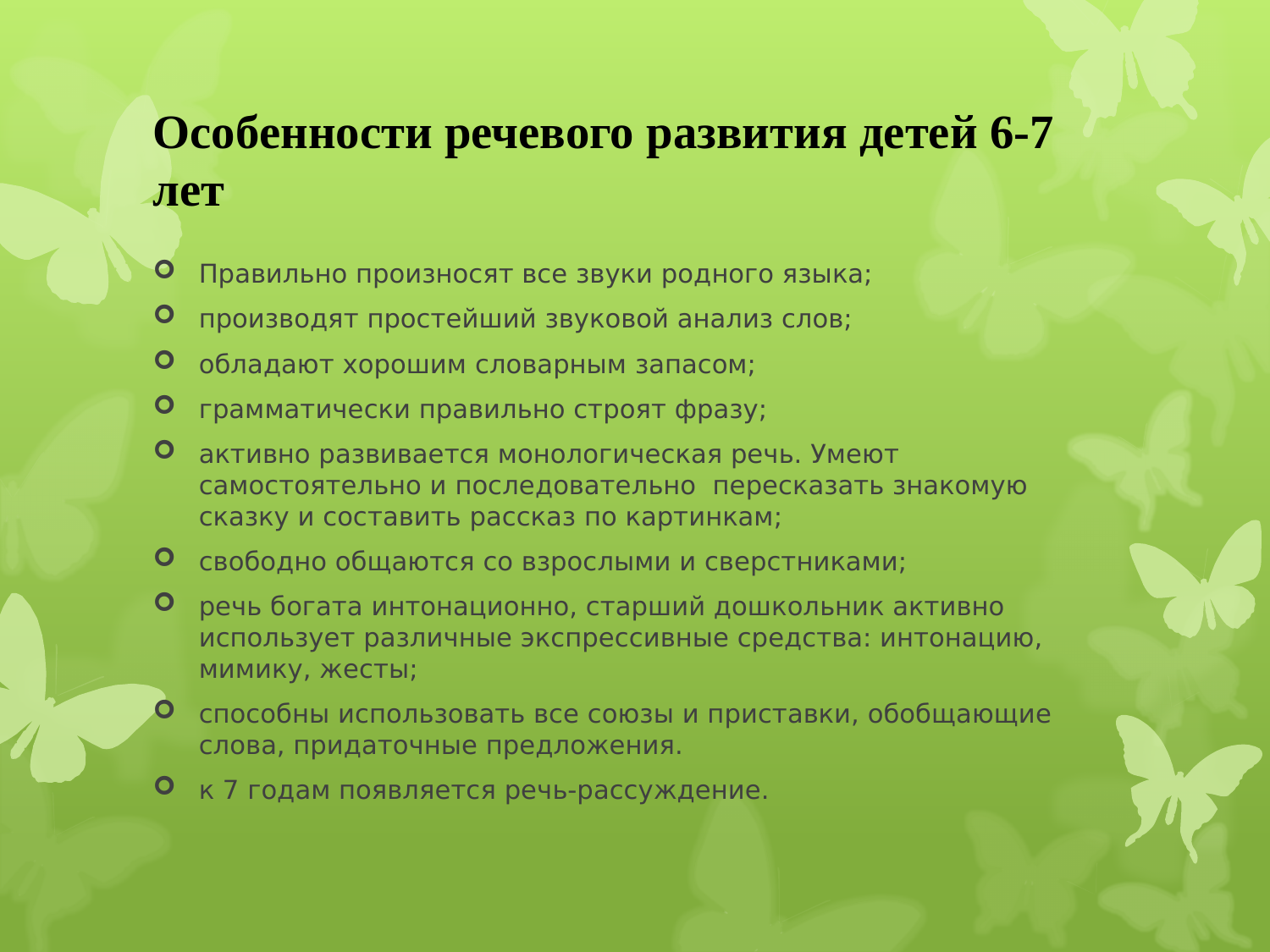

# Особенности речевого развития детей 6-7 лет
Правильно произносят все звуки родного языка;
производят простейший звуковой анализ слов;
обладают хорошим словарным запасом;
грамматически правильно строят фразу;
активно развивается монологическая речь. Умеют самостоятельно и последовательно  пересказать знакомую сказку и составить рассказ по картинкам;
свободно общаются со взрослыми и сверстниками;
речь богата интонационно, старший дошкольник активно использует различные экспрессивные средства: интонацию, мимику, жесты;
способны использовать все союзы и приставки, обобщающие слова, придаточные предложения.
к 7 годам появляется речь-рассуждение.